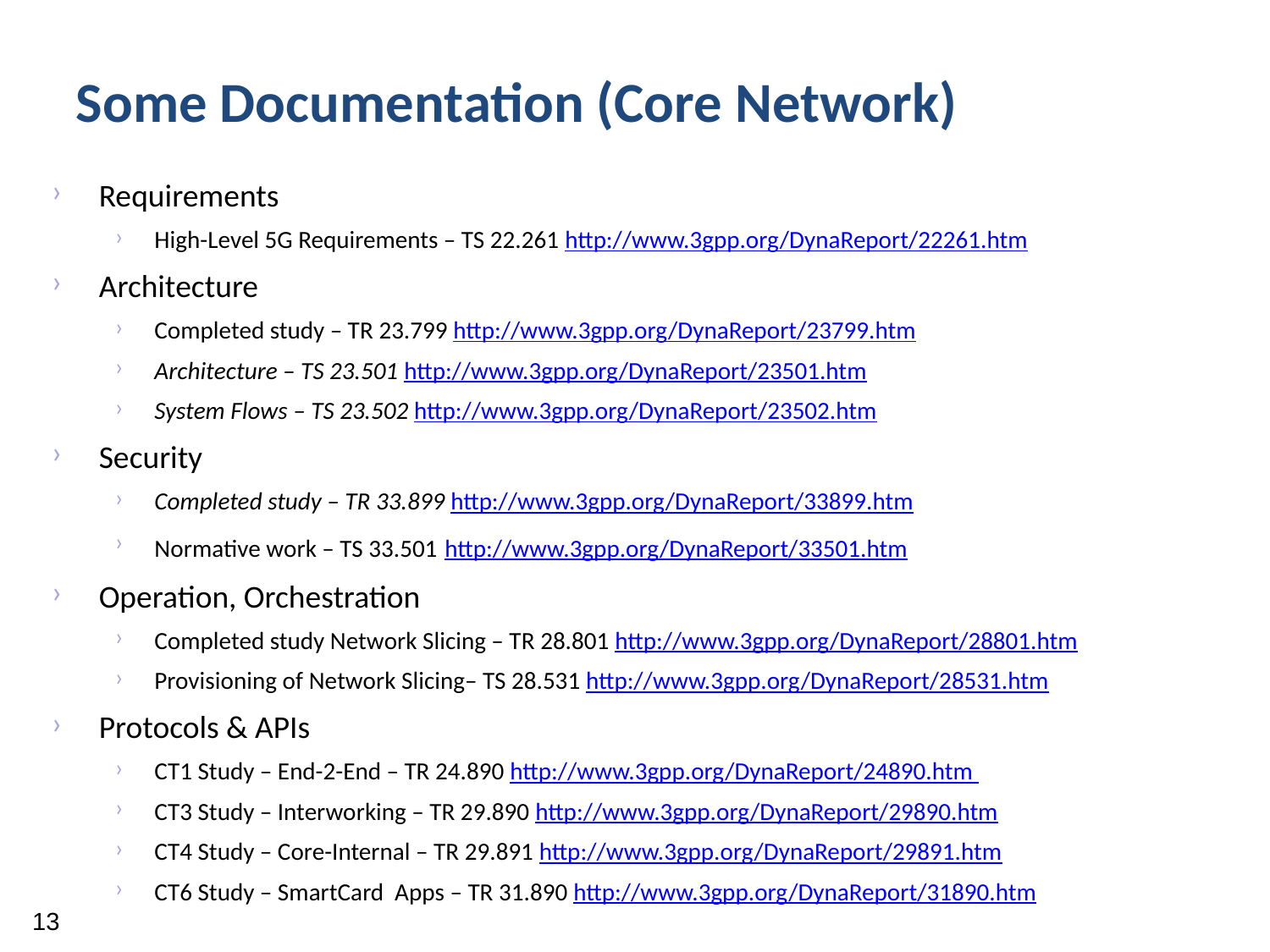

Some Documentation (Core Network)
Requirements
High-Level 5G Requirements – TS 22.261 http://www.3gpp.org/DynaReport/22261.htm
Architecture
Completed study – TR 23.799 http://www.3gpp.org/DynaReport/23799.htm
Architecture – TS 23.501 http://www.3gpp.org/DynaReport/23501.htm
System Flows – TS 23.502 http://www.3gpp.org/DynaReport/23502.htm
Security
Completed study – TR 33.899 http://www.3gpp.org/DynaReport/33899.htm
Normative work – TS 33.501 http://www.3gpp.org/DynaReport/33501.htm
Operation, Orchestration
Completed study Network Slicing – TR 28.801 http://www.3gpp.org/DynaReport/28801.htm
Provisioning of Network Slicing– TS 28.531 http://www.3gpp.org/DynaReport/28531.htm
Protocols & APIs
CT1 Study – End-2-End – TR 24.890 http://www.3gpp.org/DynaReport/24890.htm
CT3 Study – Interworking – TR 29.890 http://www.3gpp.org/DynaReport/29890.htm
CT4 Study – Core-Internal – TR 29.891 http://www.3gpp.org/DynaReport/29891.htm
CT6 Study – SmartCard  Apps – TR 31.890 http://www.3gpp.org/DynaReport/31890.htm